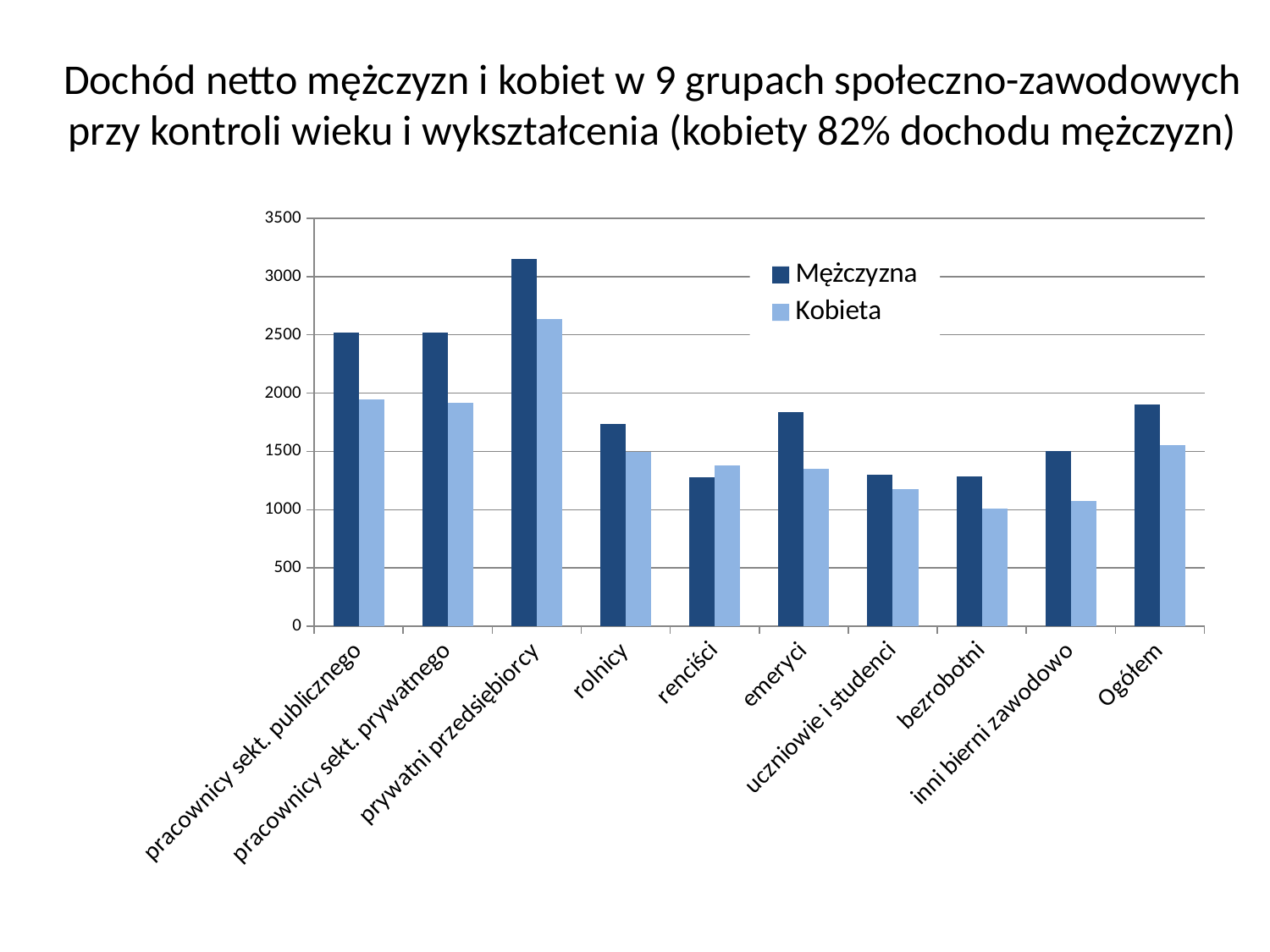

Dochód netto mężczyzn i kobiet w 9 grupach społeczno-zawodowych przy kontroli wieku i wykształcenia (kobiety 82% dochodu mężczyzn)

### Chart

| Category | Mężczyzna | Kobieta |
|---|---|---|
| pracownicy sekt. publicznego | 2518.917 | 1945.159 |
| pracownicy sekt. prywatnego | 2519.468 | 1916.74 |
| prywatni przedsiębiorcy | 3153.962 | 2634.777 |
| rolnicy | 1738.043 | 1499.875 |
| renciści | 1277.59 | 1377.655 |
| emeryci | 1840.362 | 1350.998 |
| uczniowie i studenci | 1299.708 | 1176.167 |
| bezrobotni | 1283.627 | 1012.216 |
| inni bierni zawodowo | 1505.007 | 1073.103 |
| Ogółem | 1904.0 | 1554.0 |